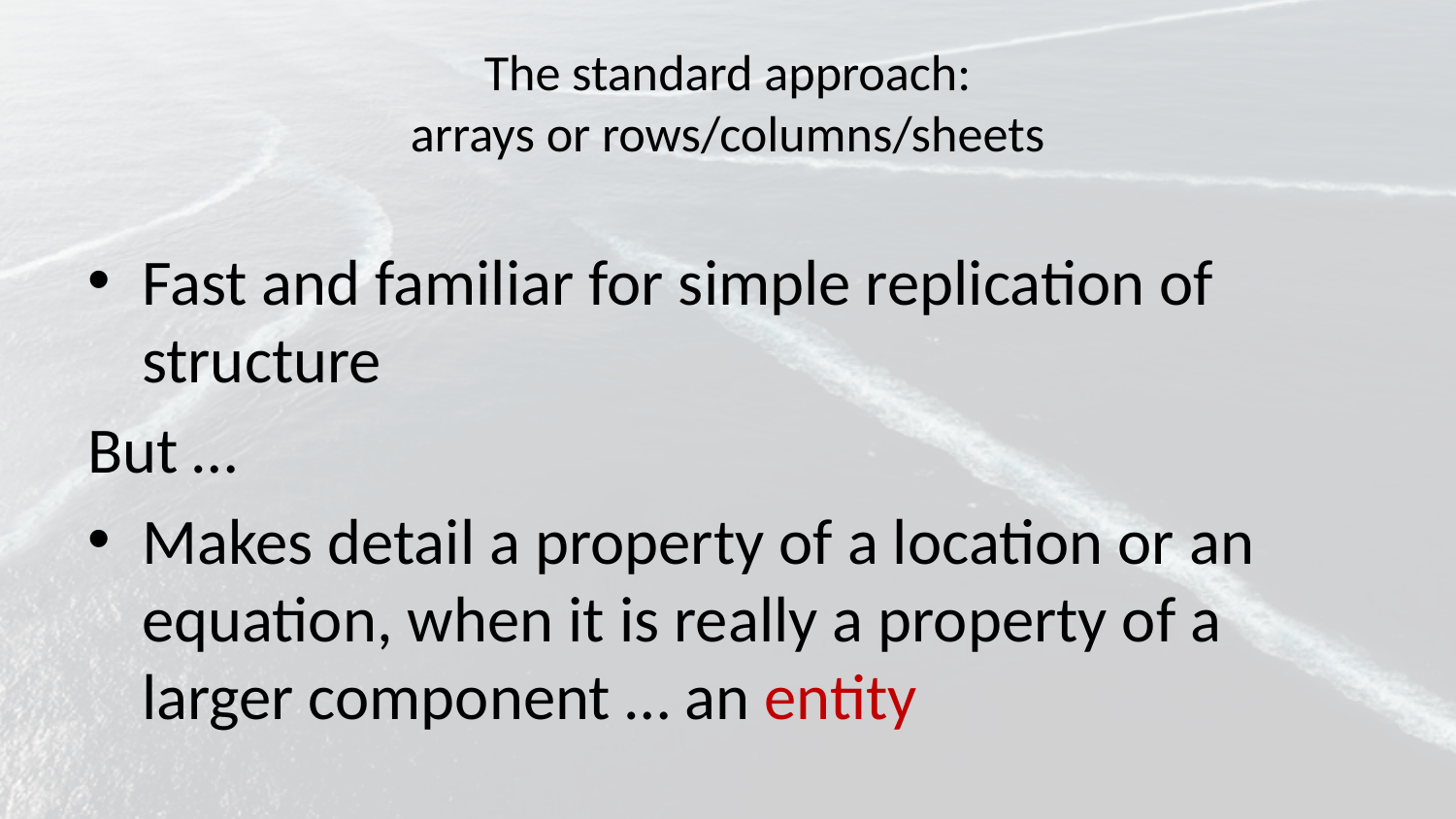

# The standard approach: arrays or rows/columns/sheets
Fast and familiar for simple replication of structure
But …
Makes detail a property of a location or an equation, when it is really a property of a larger component … an entity